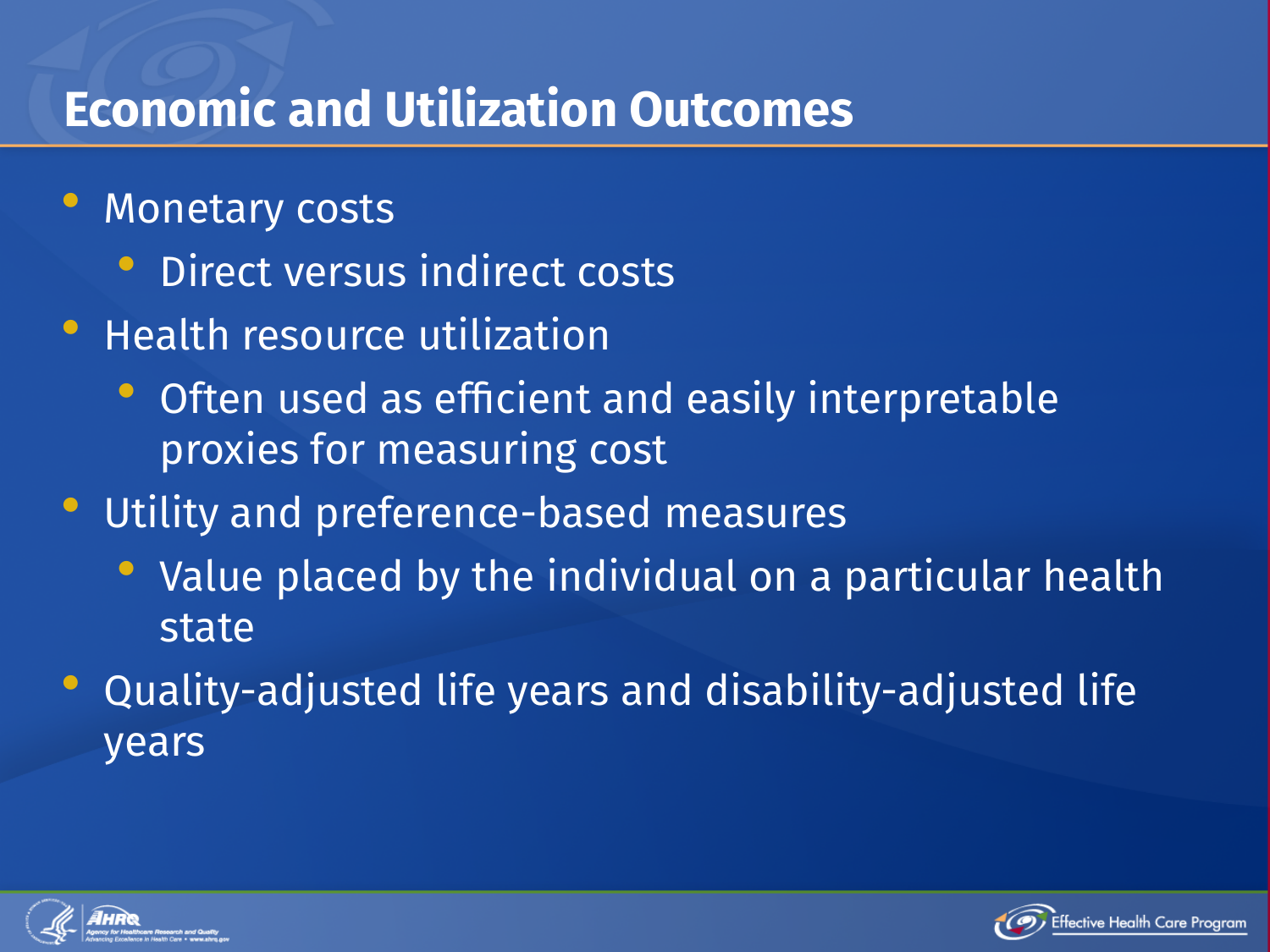

# Economic and Utilization Outcomes
Monetary costs
Direct versus indirect costs
Health resource utilization
Often used as efficient and easily interpretable proxies for measuring cost
Utility and preference-based measures
Value placed by the individual on a particular health state
Quality-adjusted life years and disability-adjusted life years